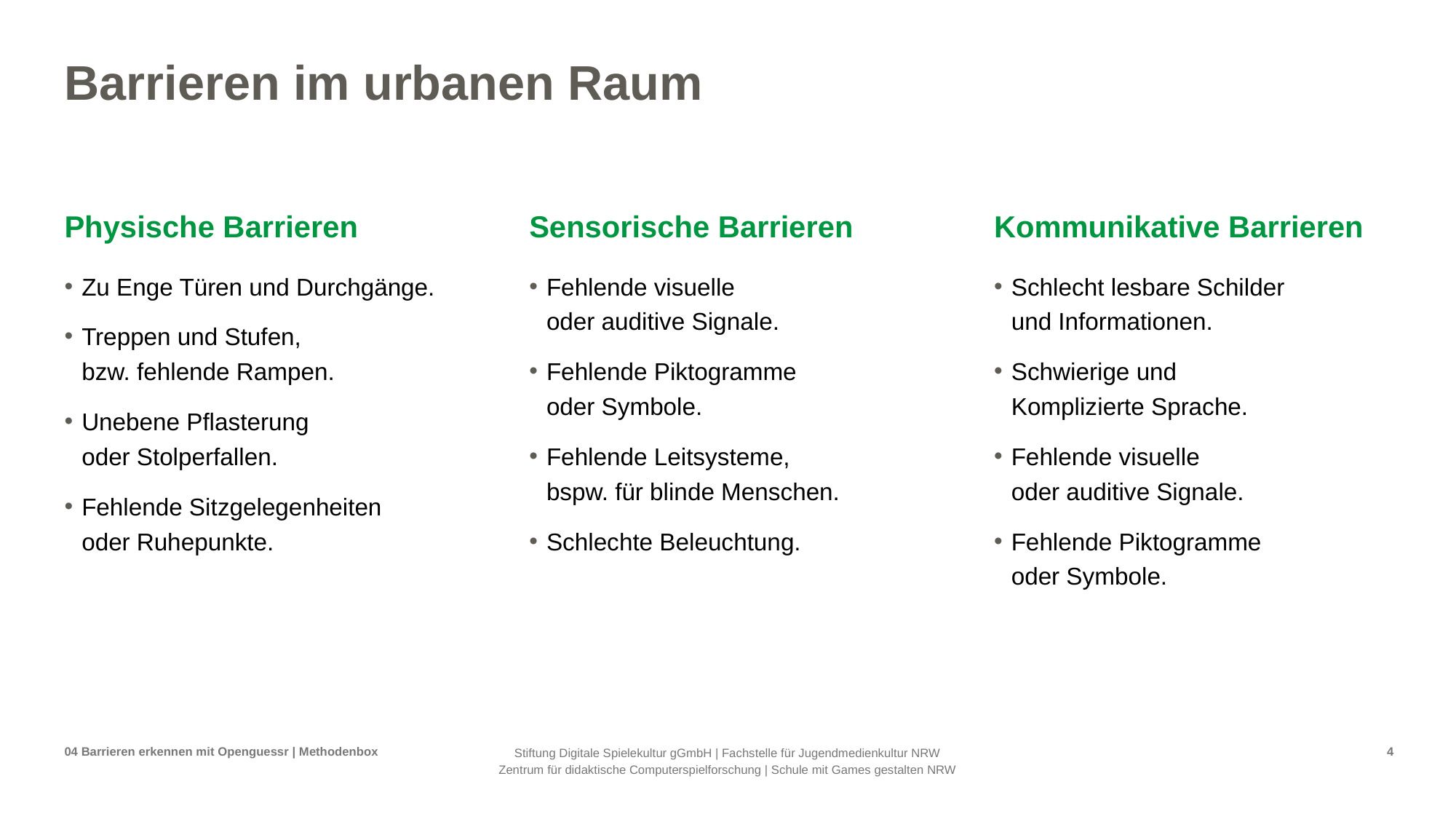

# Barrieren im urbanen Raum
Physische Barrieren
Sensorische Barrieren
Kommunikative Barrieren
Zu Enge Türen und Durchgänge.
Treppen und Stufen,
bzw. fehlende Rampen.
Unebene Pflasterung
oder Stolperfallen.
Fehlende Sitzgelegenheiten
oder Ruhepunkte.
Fehlende visuelle
oder auditive Signale.
Fehlende Piktogramme
oder Symbole.
Fehlende Leitsysteme,
bspw. für blinde Menschen.
Schlechte Beleuchtung.
Schlecht lesbare Schilder
und Informationen.
Schwierige und
Komplizierte Sprache.
Fehlende visuelle
oder auditive Signale.
Fehlende Piktogramme
oder Symbole.
04 Barrieren erkennen mit Openguessr | Methodenbox
4